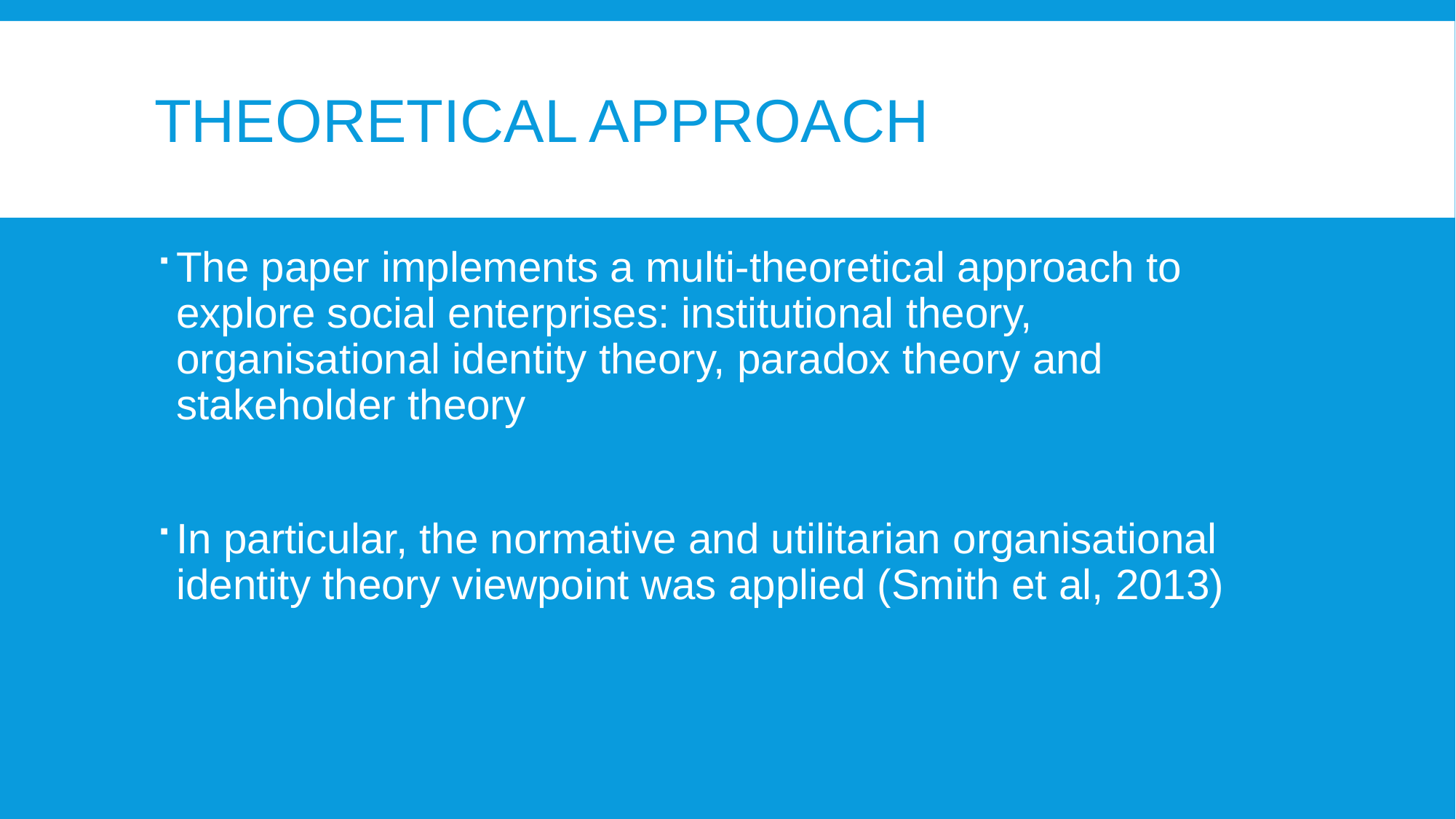

# Theoretical approach
The paper implements a multi-theoretical approach to explore social enterprises: institutional theory, organisational identity theory, paradox theory and stakeholder theory

In particular, the normative and utilitarian organisational identity theory viewpoint was applied (Smith et al, 2013)